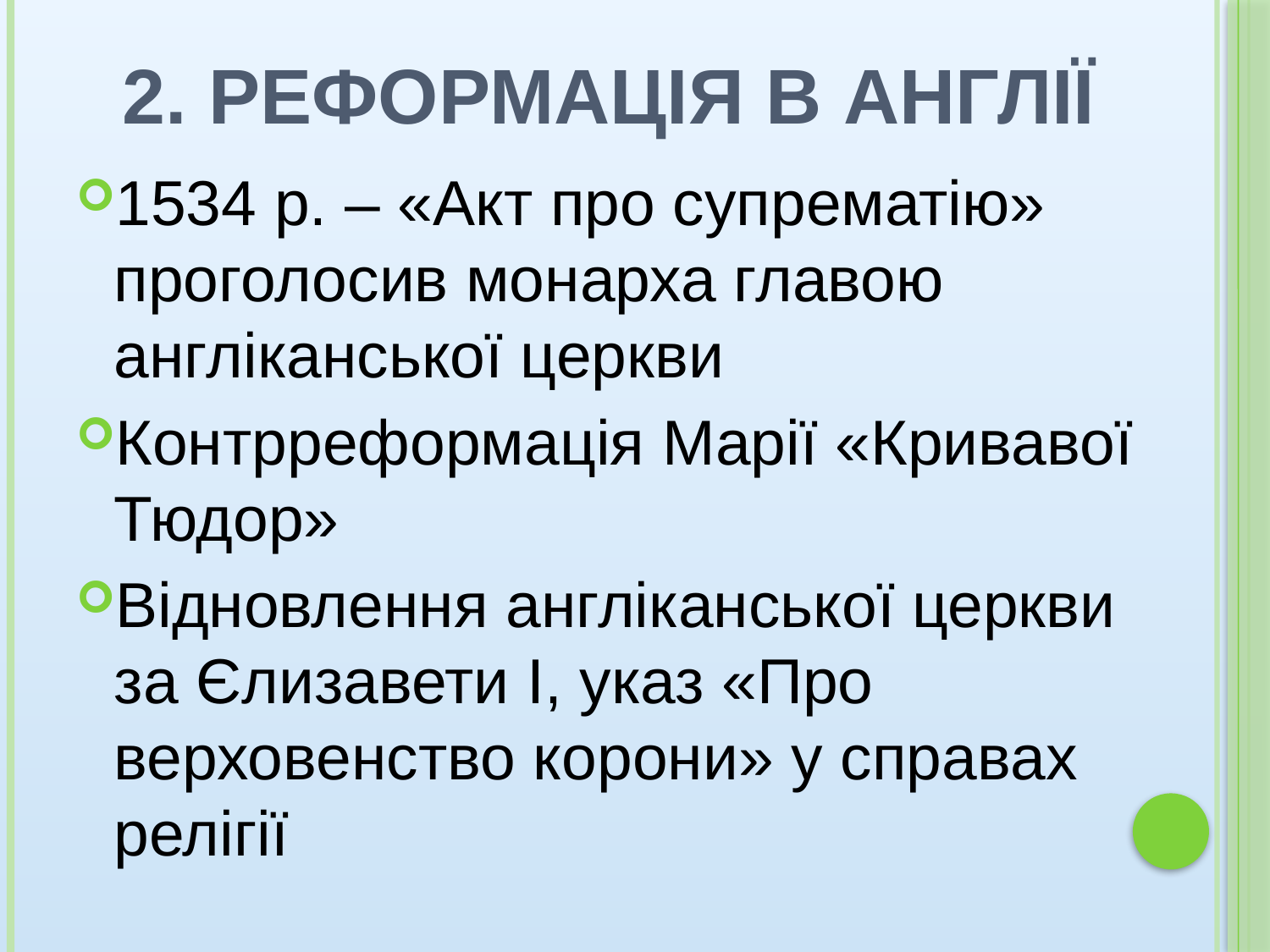

# 2. Реформація в Англії
1534 р. – «Акт про супрематію» проголосив монарха главою англіканської церкви
Контрреформація Марії «Кривавої Тюдор»
Відновлення англіканської церкви за Єлизавети І, указ «Про верховенство корони» у справах релігії